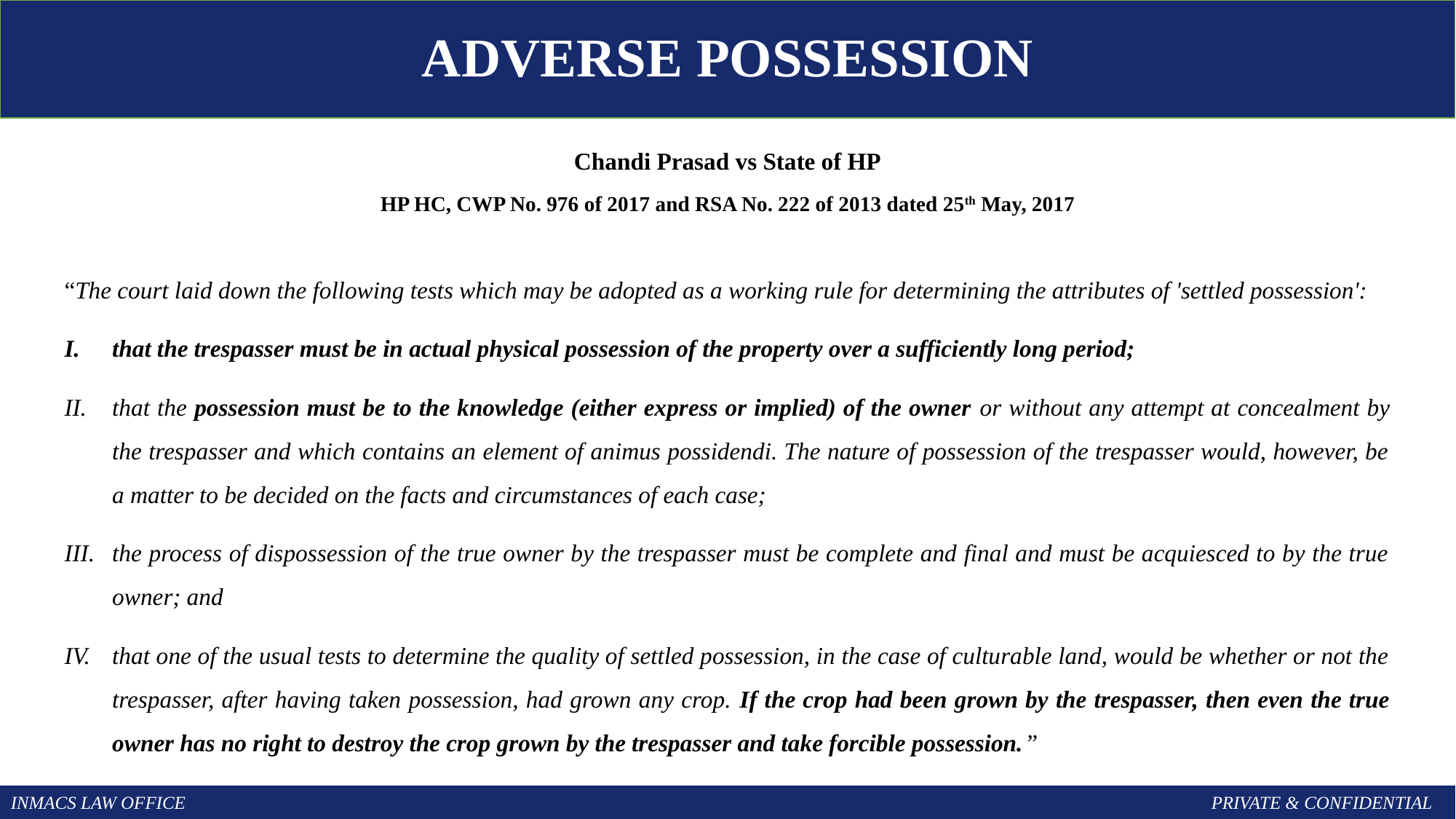

ADVERSE POSSESSION
Chandi Prasad vs State of HP
HP HC, CWP No. 976 of 2017 and RSA No. 222 of 2013 dated 25th May, 2017

“The court laid down the following tests which may be adopted as a working rule for determining the attributes of 'settled possession':
that the trespasser must be in actual physical possession of the property over a sufficiently long period;
that the possession must be to the knowledge (either express or implied) of the owner or without any attempt at concealment by the trespasser and which contains an element of animus possidendi. The nature of possession of the trespasser would, however, be a matter to be decided on the facts and circumstances of each case;
the process of dispossession of the true owner by the trespasser must be complete and final and must be acquiesced to by the true owner; and
that one of the usual tests to determine the quality of settled possession, in the case of culturable land, would be whether or not the trespasser, after having taken possession, had grown any crop. If the crop had been grown by the trespasser, then even the true owner has no right to destroy the crop grown by the trespasser and take forcible possession.”
INMACS LAW OFFICE										PRIVATE & CONFIDENTIAL